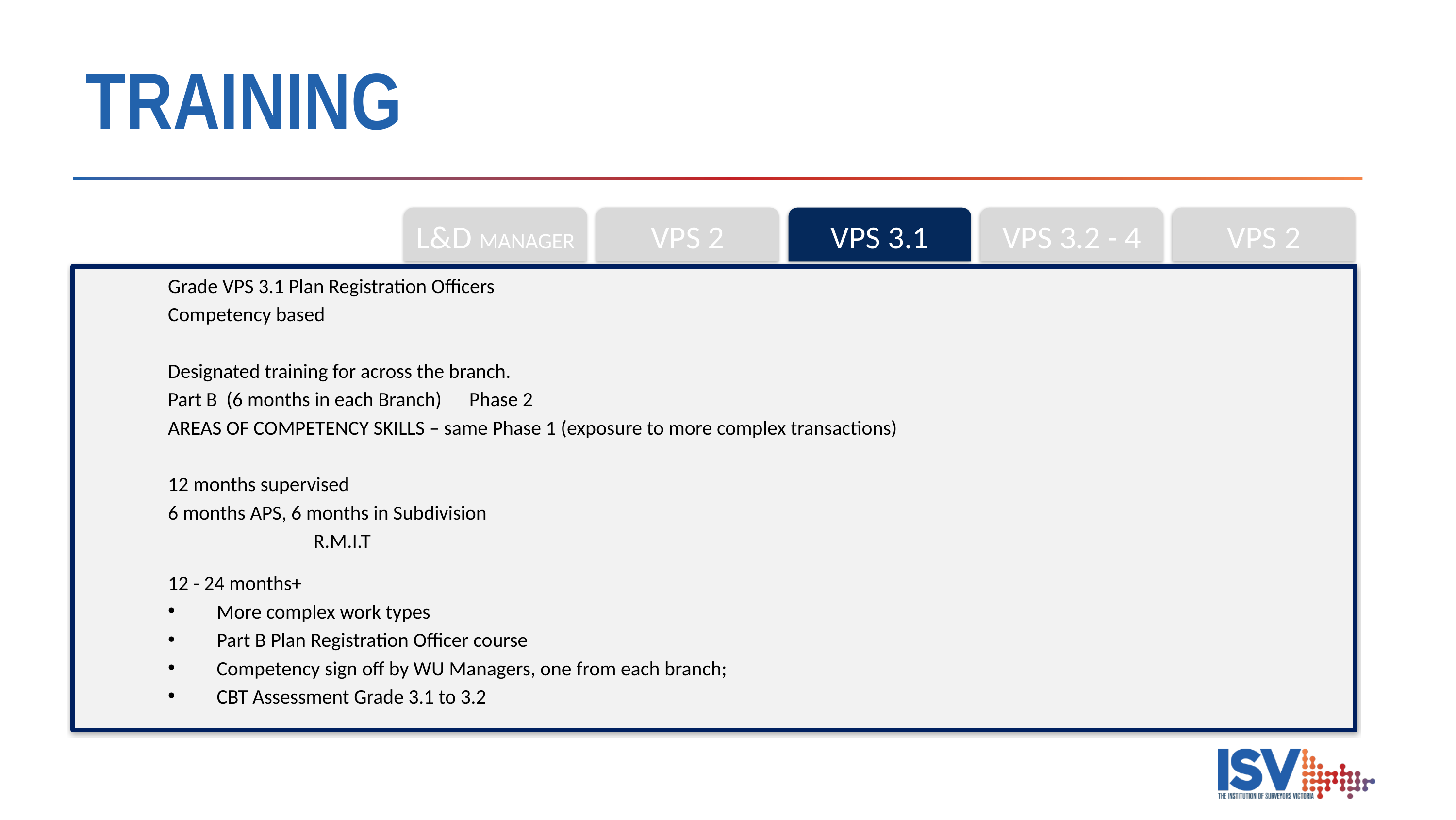

# TRAINING
VPS 2
VPS 3.1
L&D MANAGER
VPS 3.2 - 4
VPS 2
Grade VPS 3.1 Plan Registration Officers
Competency based

Designated training for across the branch.
Part B  (6 months in each Branch)      Phase 2
AREAS OF COMPETENCY SKILLS – same Phase 1 (exposure to more complex transactions)

12 months supervised
6 months APS, 6 months in Subdivision
		R.M.I.T

12 - 24 months+
More complex work types
Part B Plan Registration Officer course
Competency sign off by WU Managers, one from each branch;
CBT Assessment Grade 3.1 to 3.2